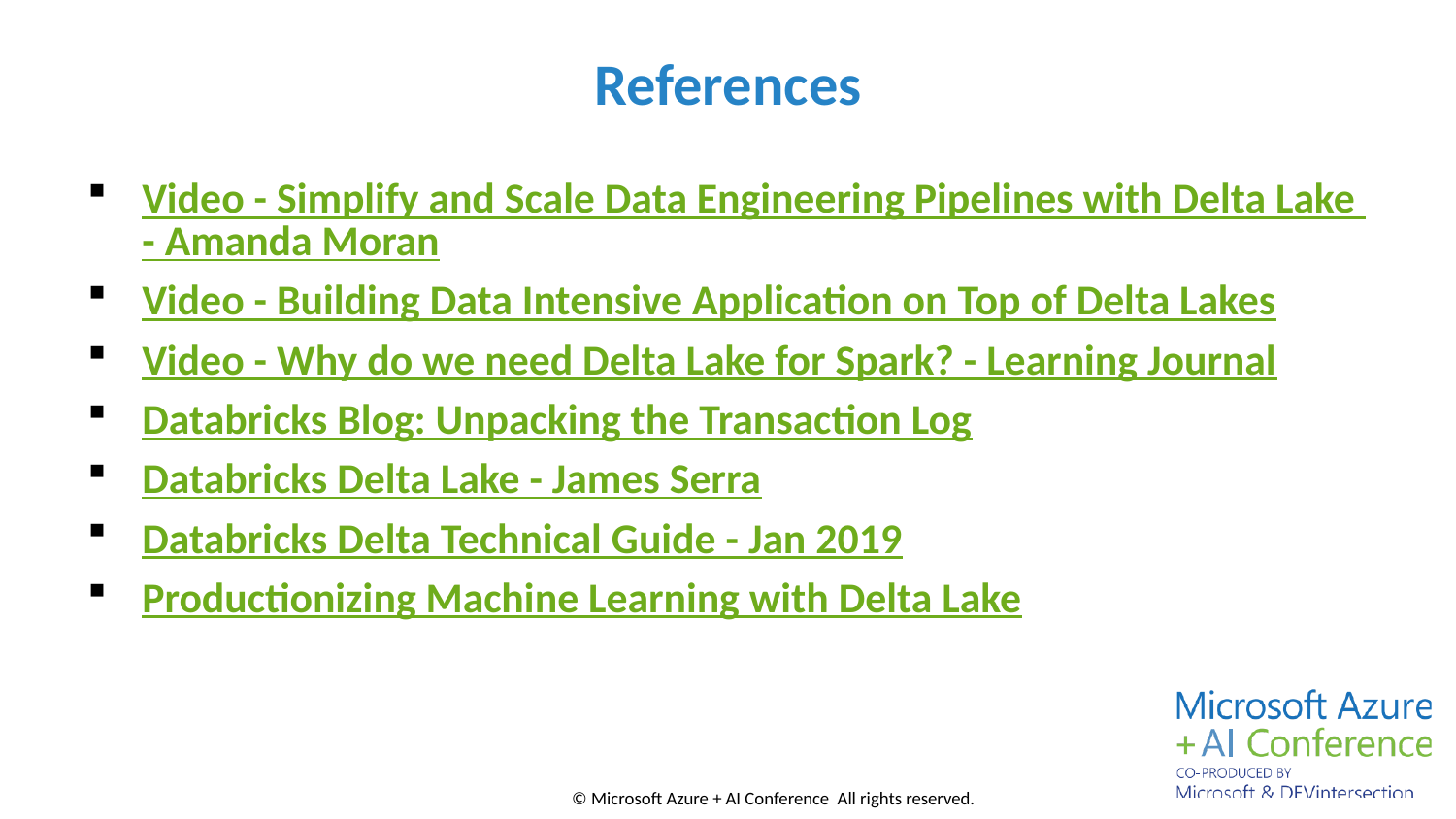

# References
Video - Simplify and Scale Data Engineering Pipelines with Delta Lake - Amanda Moran
Video - Building Data Intensive Application on Top of Delta Lakes
Video - Why do we need Delta Lake for Spark? - Learning Journal
Databricks Blog: Unpacking the Transaction Log
Databricks Delta Lake - James Serra
Databricks Delta Technical Guide - Jan 2019
Productionizing Machine Learning with Delta Lake